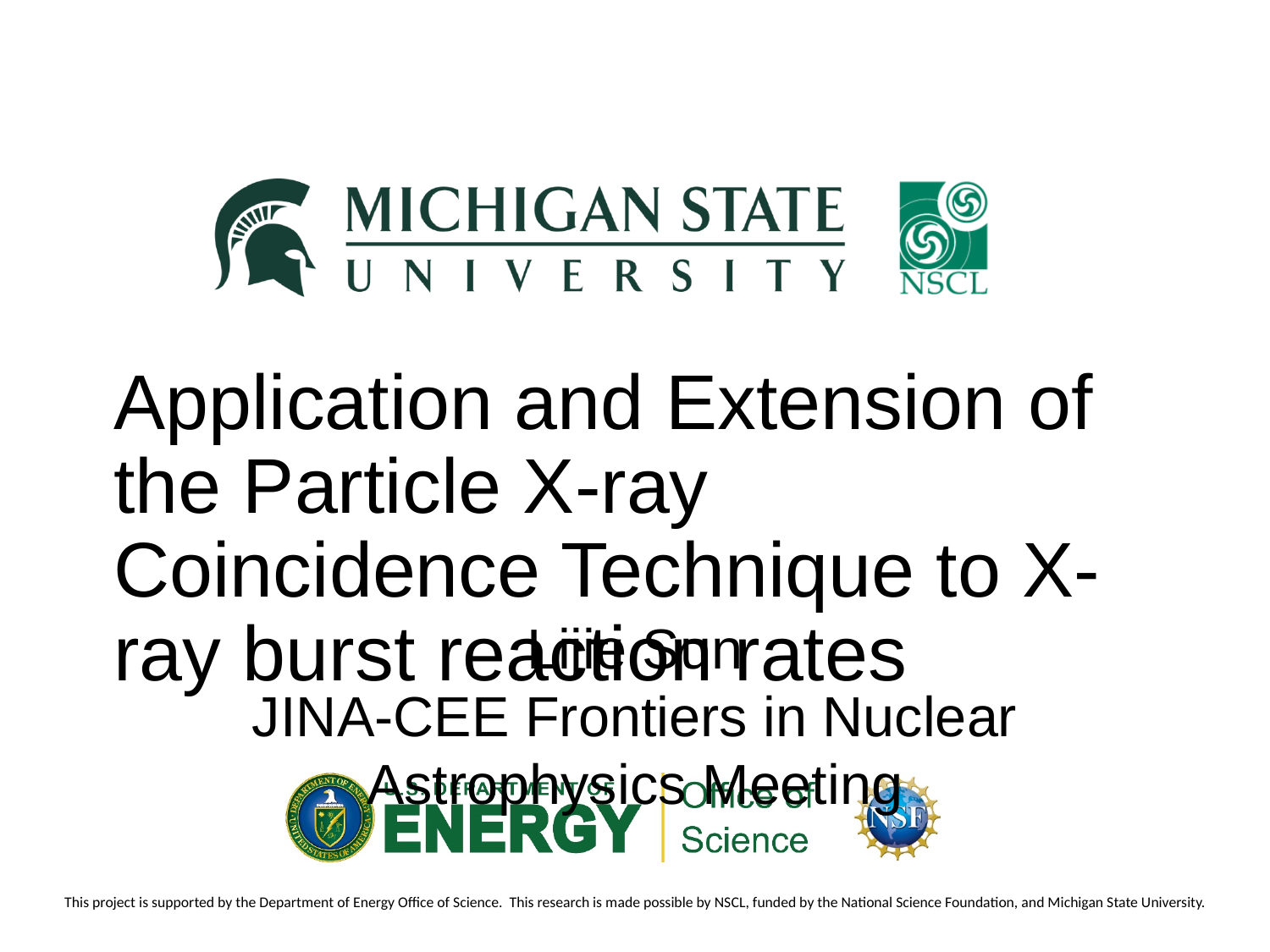

# Application and Extension of the Particle X-ray Coincidence Technique to X-ray burst reaction rates
Lijie Sun
JINA-CEE Frontiers in Nuclear Astrophysics Meeting